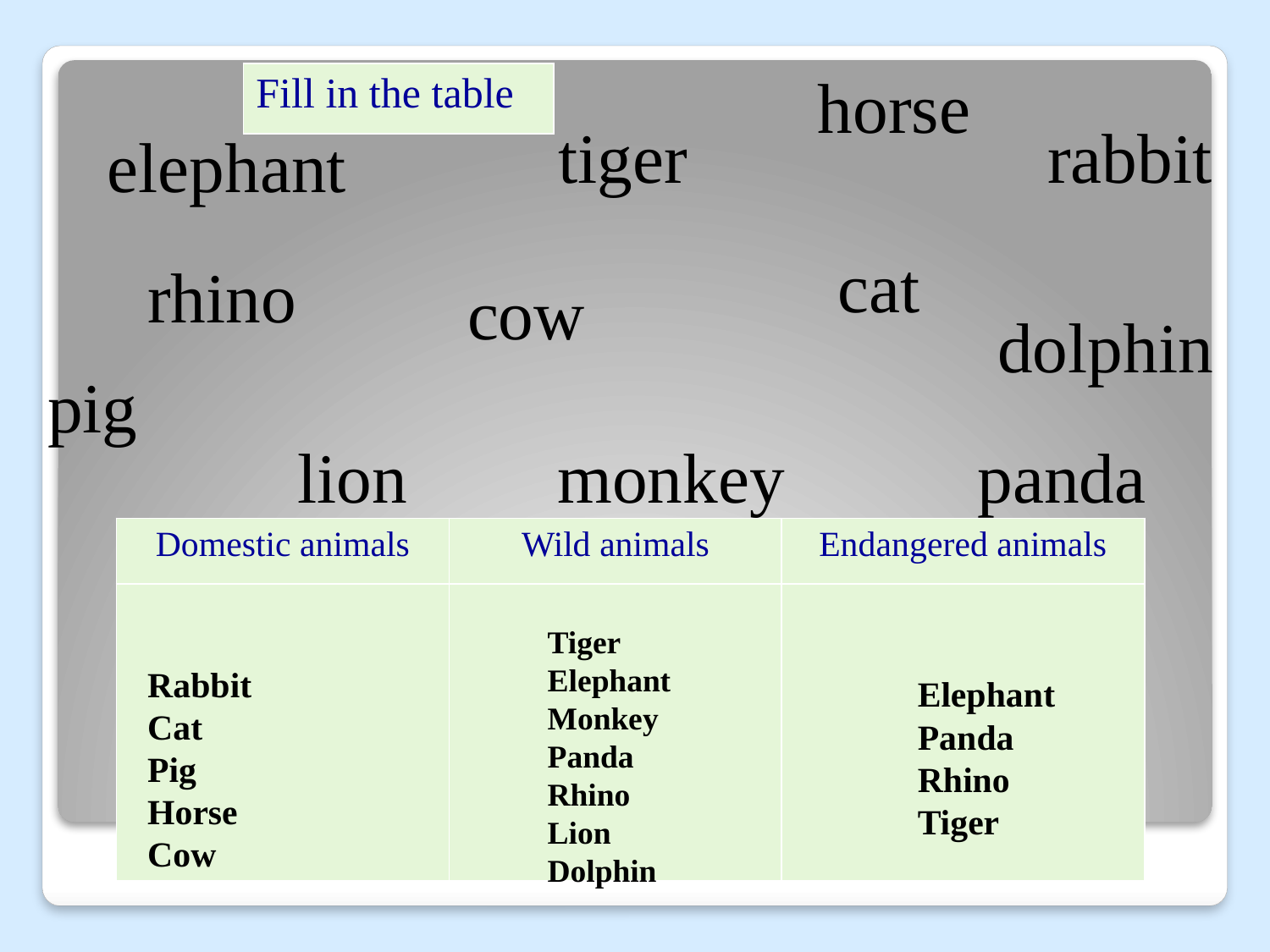

horse
| Fill in the table |
| --- |
tiger
rabbit
elephant
cat
rhino
# cow
dolphin
pig
lion
monkey
panda
| Domestic animals | Wild animals | Endangered animals |
| --- | --- | --- |
|  |  |  |
Tiger
Elephant
Monkey
Panda
Rhino
Lion
Dolphin
Rabbit
Cat
Pig
Horse
Cow

Elephant
Panda
Rhino
Tiger